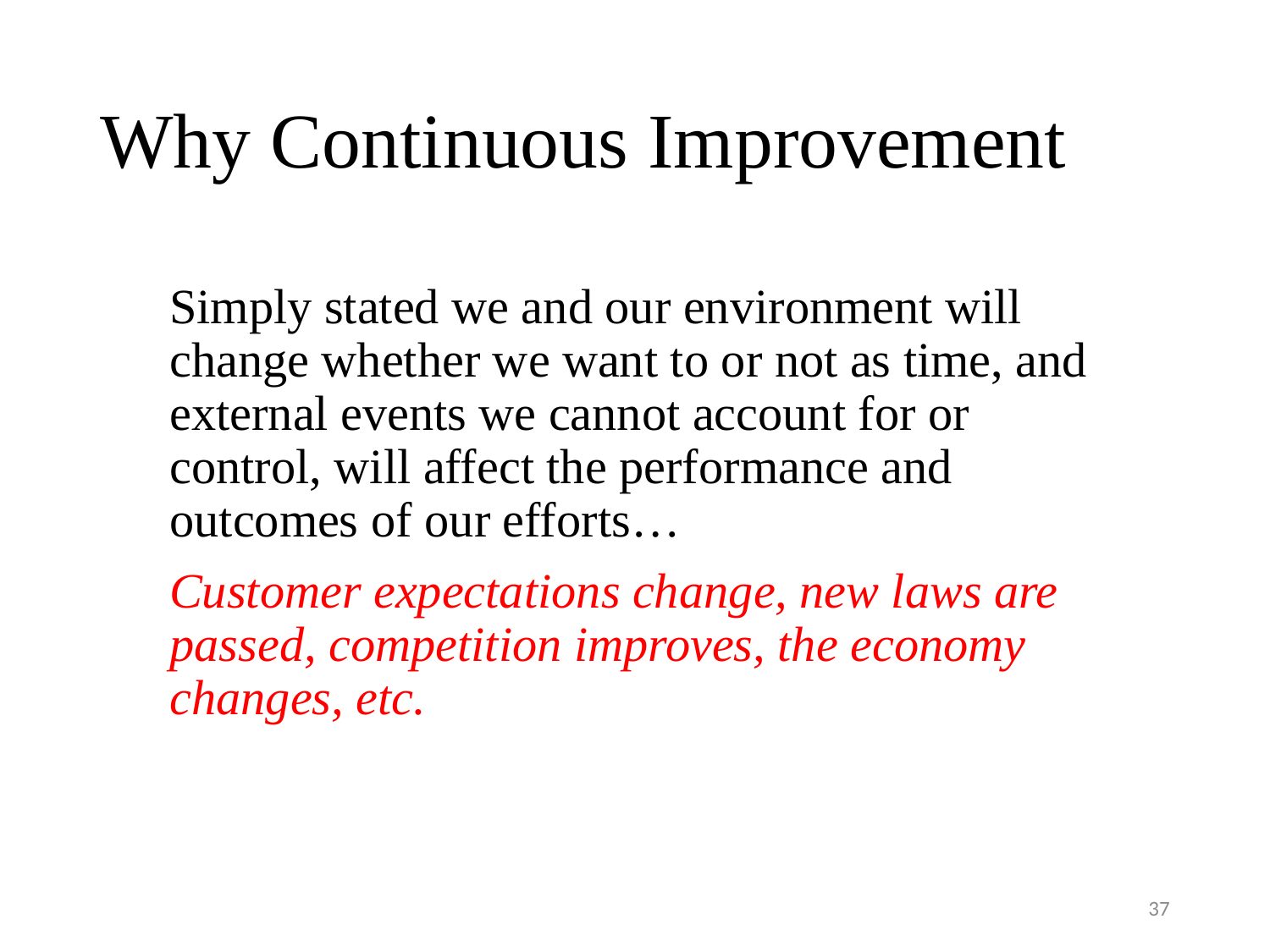

# Why Continuous Improvement
Simply stated we and our environment will change whether we want to or not as time, and external events we cannot account for or control, will affect the performance and outcomes of our efforts…
Customer expectations change, new laws are passed, competition improves, the economy changes, etc.

37